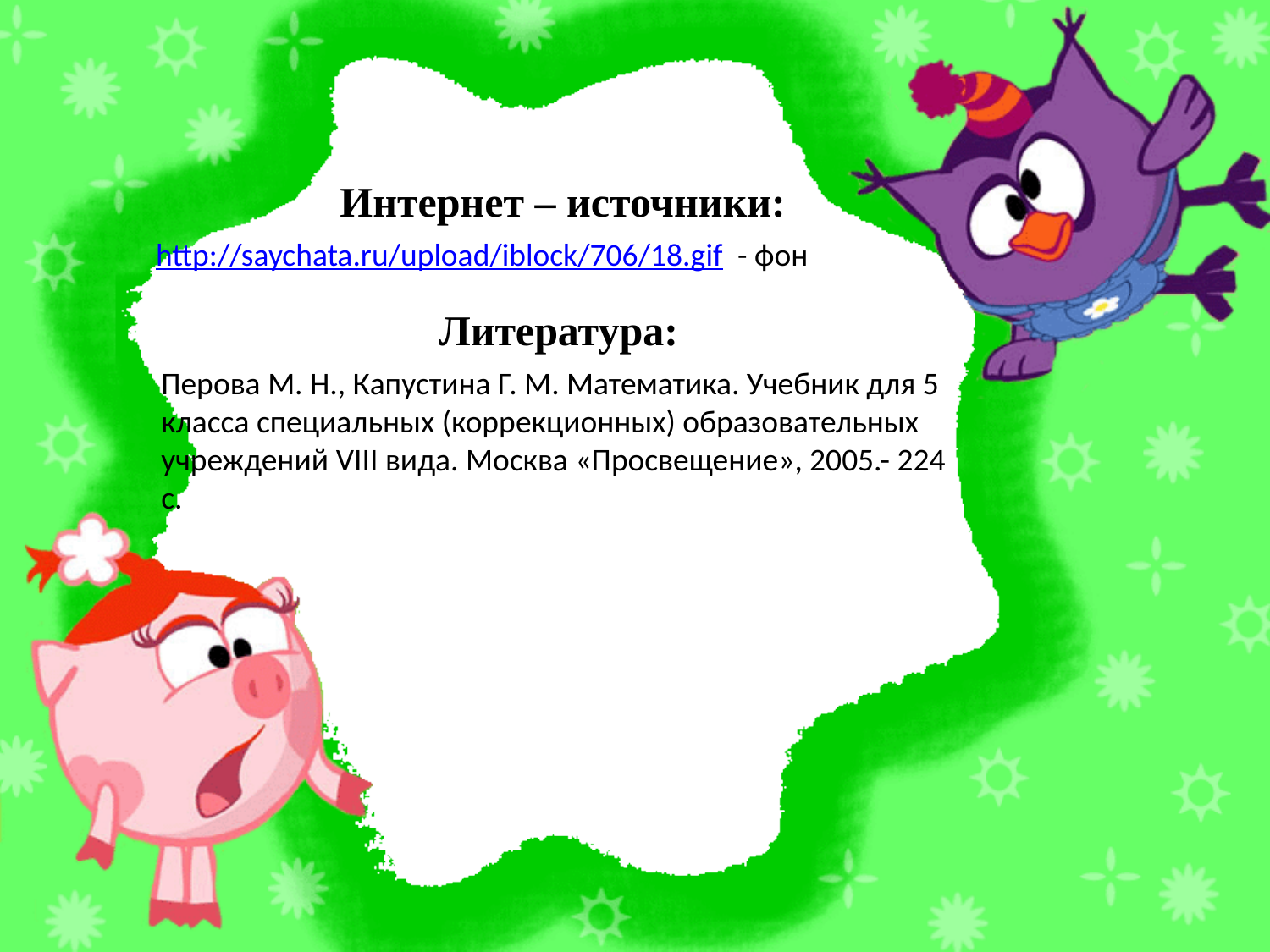

Интернет – источники:
http://saychata.ru/upload/iblock/706/18.gif  - фон
Литература:
Перова М. Н., Капустина Г. М. Математика. Учебник для 5 класса специальных (коррекционных) образовательных учреждений VIII вида. Москва «Просвещение», 2005.- 224 с.